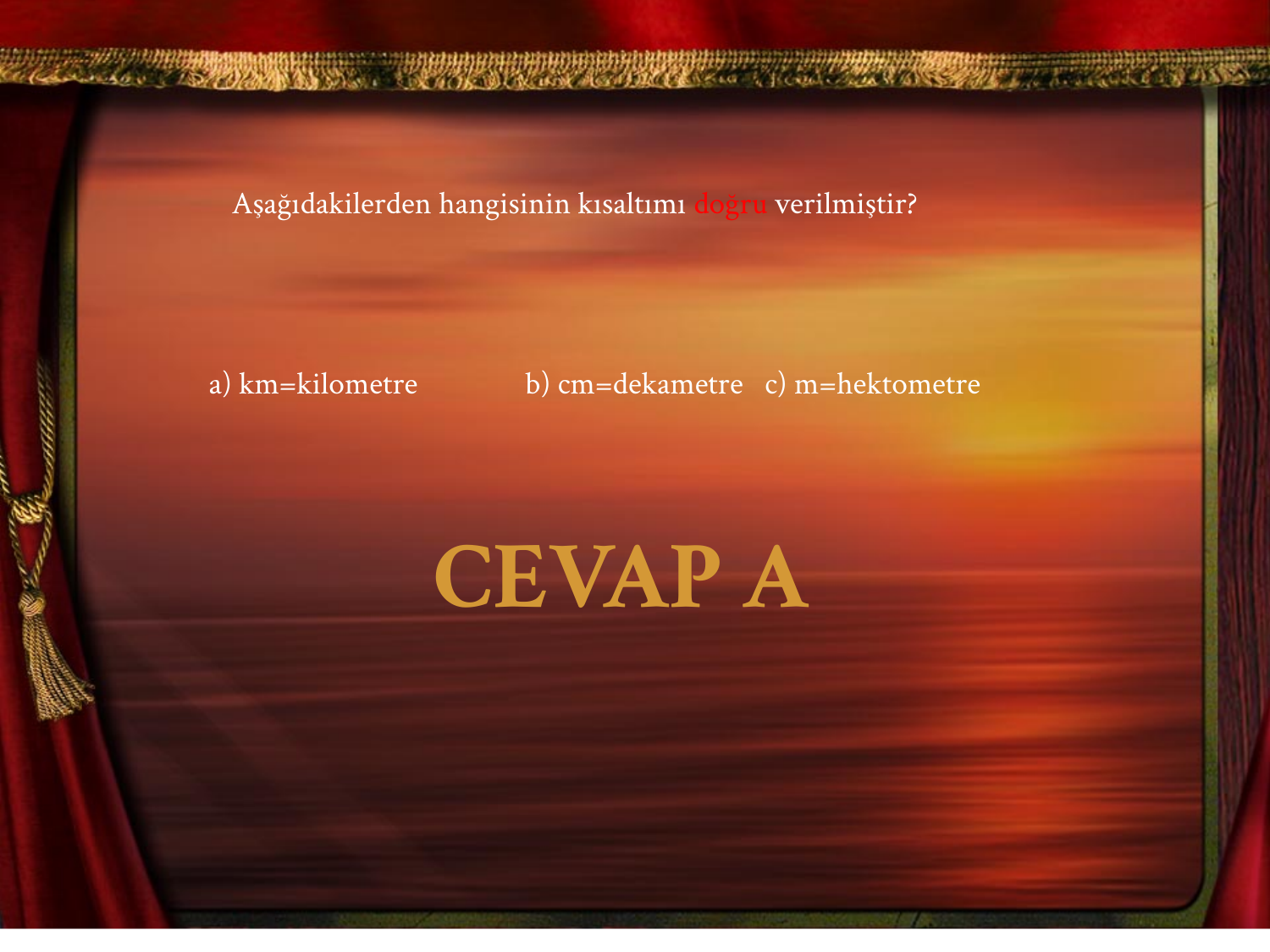

Aşağıdakilerden hangisinin kısaltımı doğru verilmiştir?

a) km=kilometre               b) cm=dekametre   c) m=hektometre
Cevap a